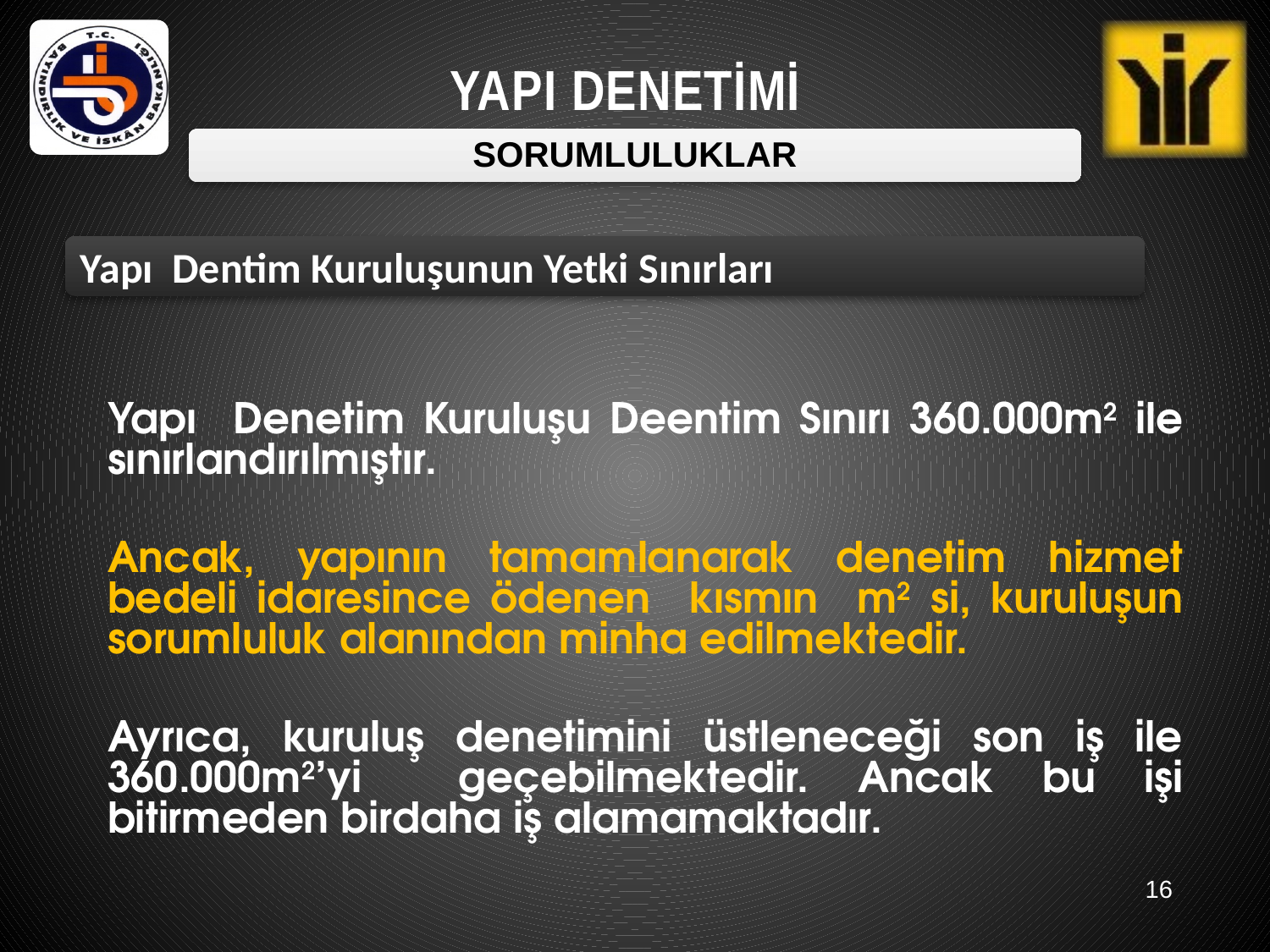

SORUMLULUKLAR
Yapı  Dentim Kuruluşunun Yetki Sınırları

Yapı  Denetim Kuruluşu Deentim Sınırı 360.000m2 ile sınırlandırılmıştır.

Ancak, yapının tamamlanarak denetim hizmet bedeli idaresince ödenen  kısmın  m2 si, kuruluşun sorumluluk alanından minha edilmektedir.

Ayrıca, kuruluş denetimini üstleneceği son iş ile 360.000m2’yi  geçebilmektedir. Ancak bu işi bitirmeden birdaha iş alamamaktadır.

16